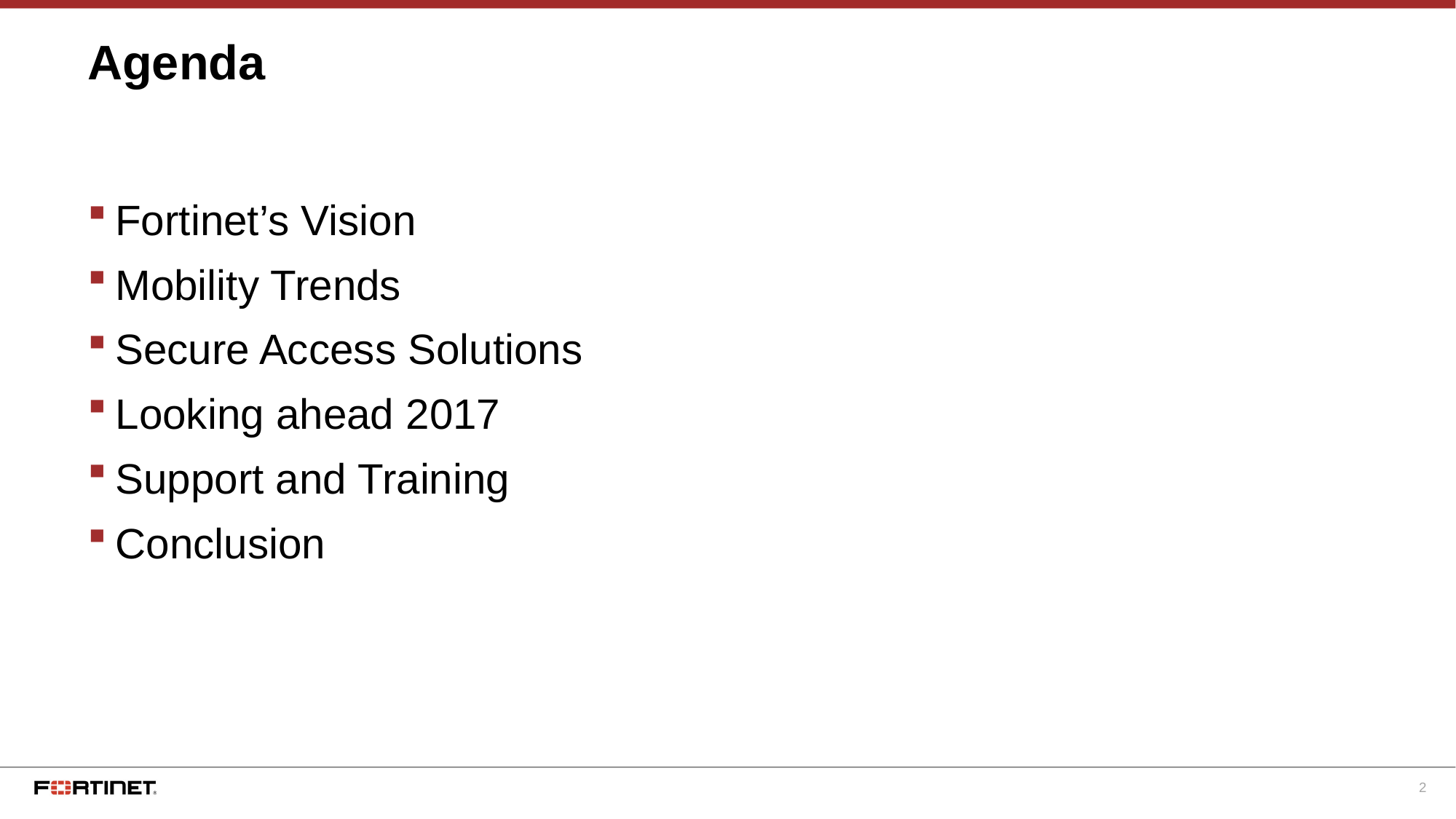

# Agenda
Fortinet’s Vision
Mobility Trends
Secure Access Solutions
Looking ahead 2017
Support and Training
Conclusion